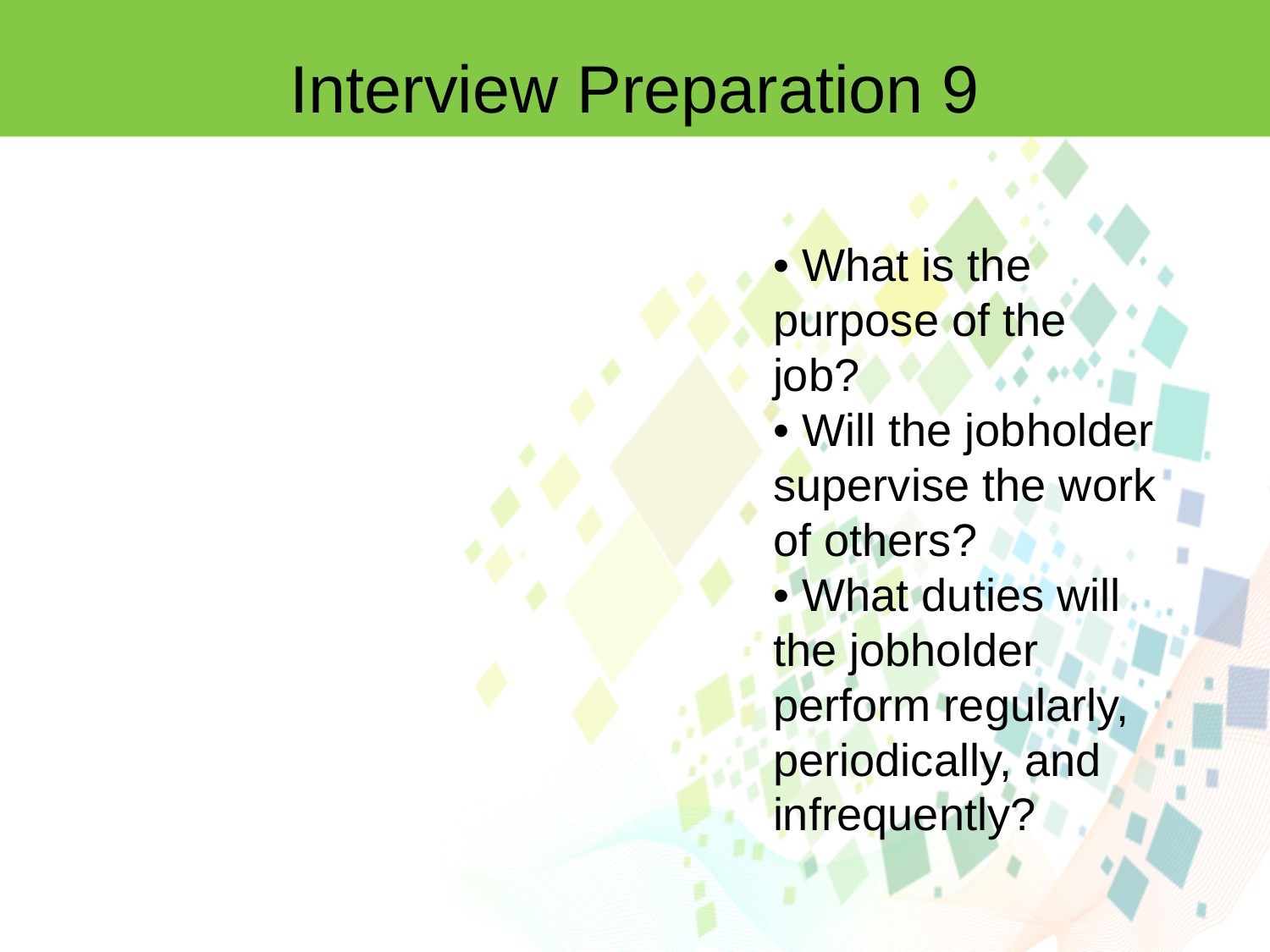

Interview Preparation 9
• What is the purpose of the job?
• Will the jobholder supervise the work of others?
• What duties will the jobholder perform regularly, periodically, and infrequently?